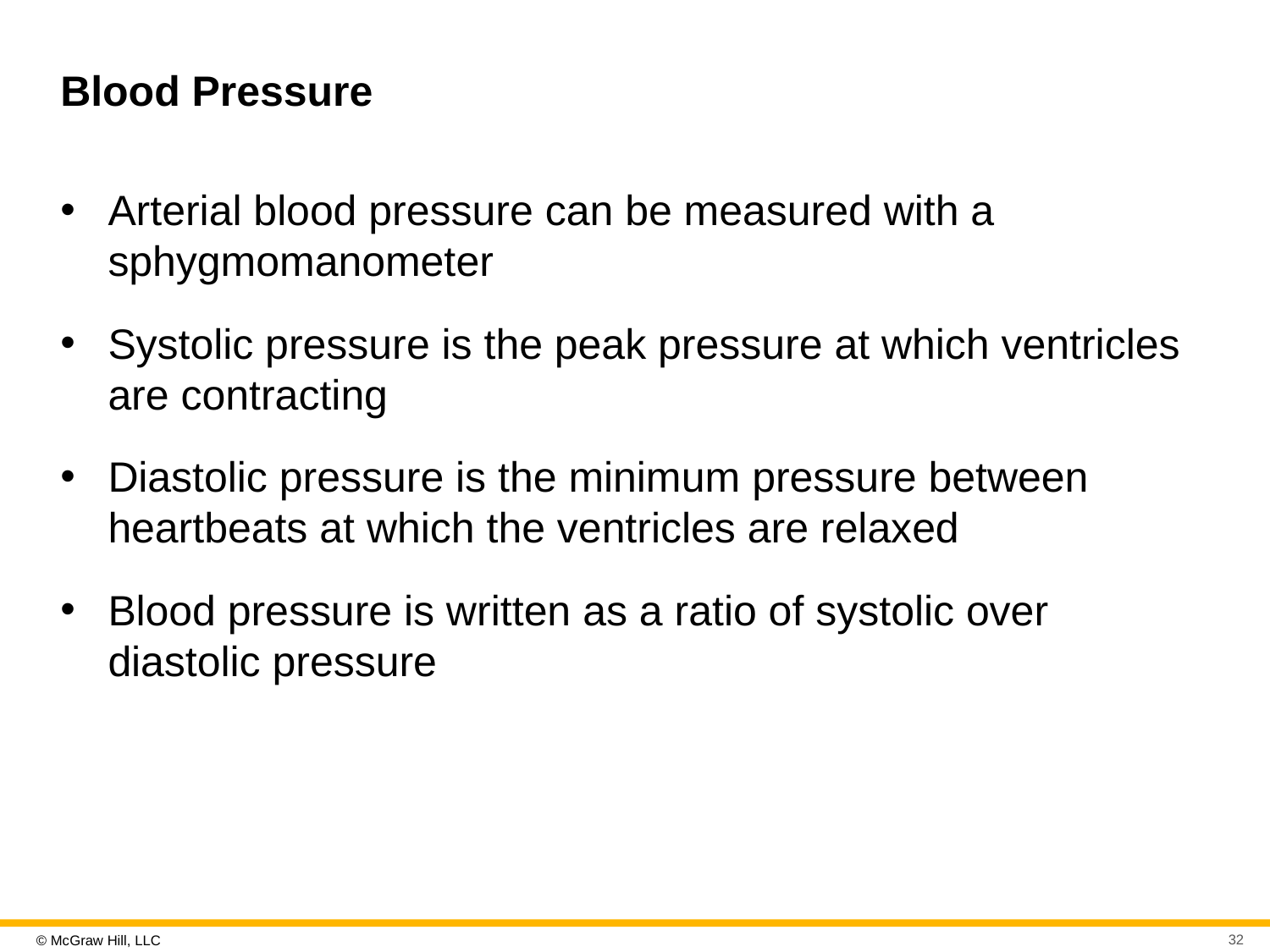

# Blood Pressure
Arterial blood pressure can be measured with a sphygmomanometer
Systolic pressure is the peak pressure at which ventricles are contracting
Diastolic pressure is the minimum pressure between heartbeats at which the ventricles are relaxed
Blood pressure is written as a ratio of systolic over diastolic pressure
32